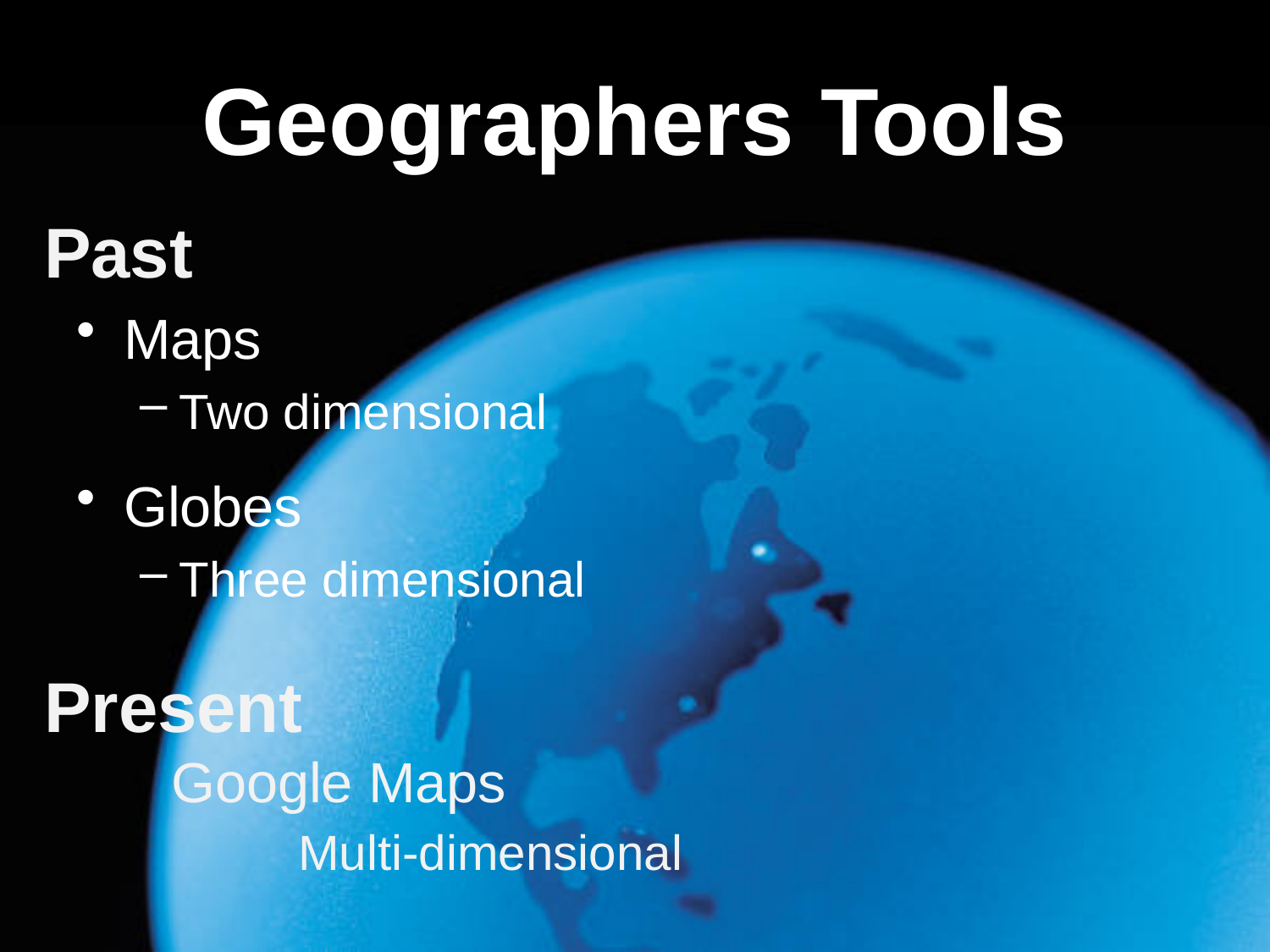

# Geographers Tools
Past
Maps
Two dimensional

Globes
Three dimensional
Present
Google Maps
	Multi-dimensional